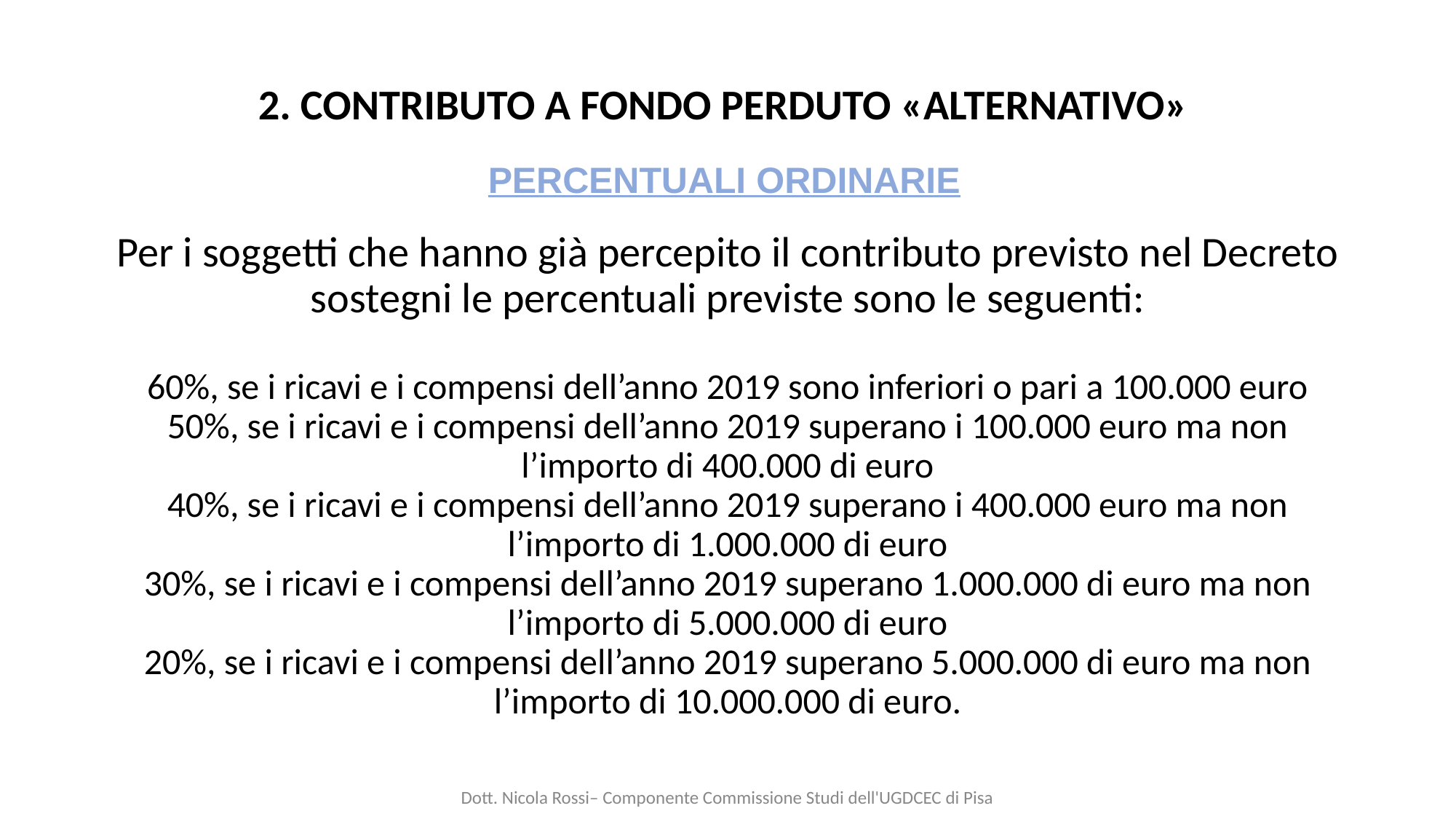

2. CONTRIBUTO A FONDO PERDUTO «ALTERNATIVO»
PERCENTUALI ORDINARIE
Per i soggetti che hanno già percepito il contributo previsto nel Decreto sostegni le percentuali previste sono le seguenti:

60%, se i ricavi e i compensi dell’anno 2019 sono inferiori o pari a 100.000 euro
50%, se i ricavi e i compensi dell’anno 2019 superano i 100.000 euro ma non l’importo di 400.000 di euro
40%, se i ricavi e i compensi dell’anno 2019 superano i 400.000 euro ma non l’importo di 1.000.000 di euro
30%, se i ricavi e i compensi dell’anno 2019 superano 1.000.000 di euro ma non l’importo di 5.000.000 di euro
20%, se i ricavi e i compensi dell’anno 2019 superano 5.000.000 di euro ma non l’importo di 10.000.000 di euro.
Dott. Nicola Rossi– Componente Commissione Studi dell'UGDCEC di Pisa